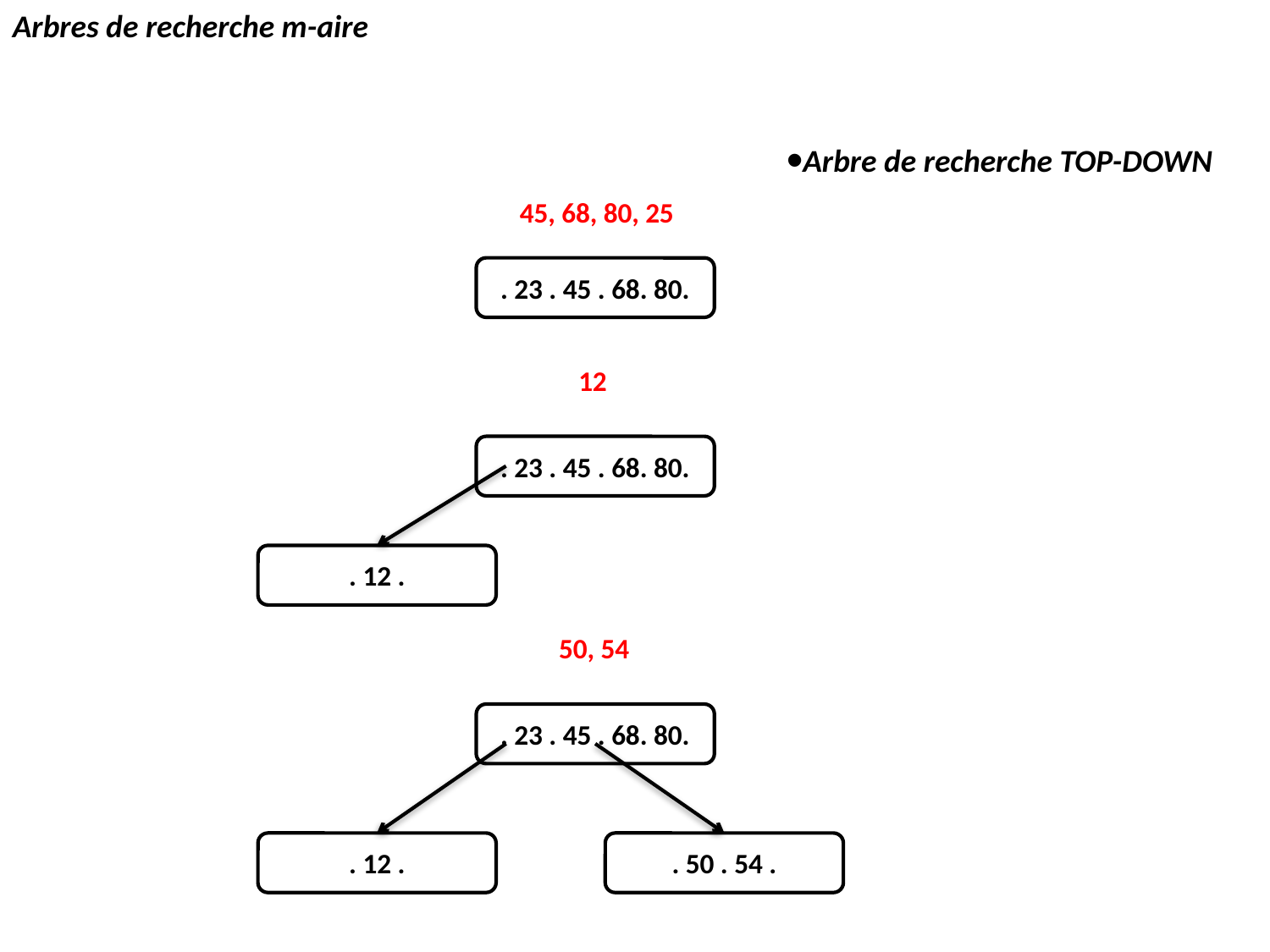

Arbres de recherche m-aire
Arbre de recherche TOP-DOWN
45, 68, 80, 25
. 23 . 45 . 68. 80.
12
. 23 . 45 . 68. 80.
. 12 .
50, 54
. 23 . 45 . 68. 80.
. 12 .
. 50 . 54 .